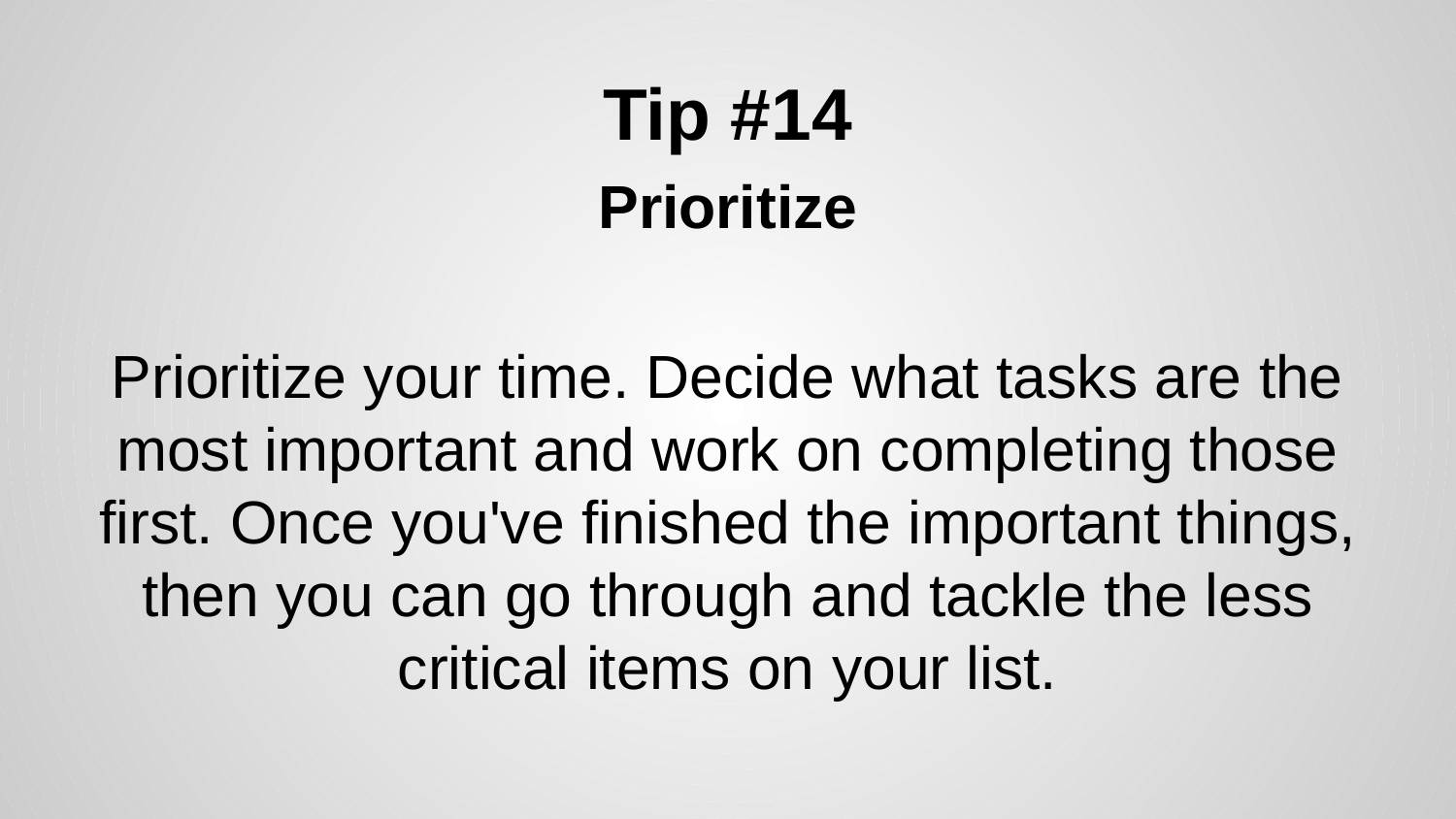

# Tip #14

Prioritize

Prioritize your time. Decide what tasks are the most important and work on completing those first. Once you've finished the important things, then you can go through and tackle the less critical items on your list.